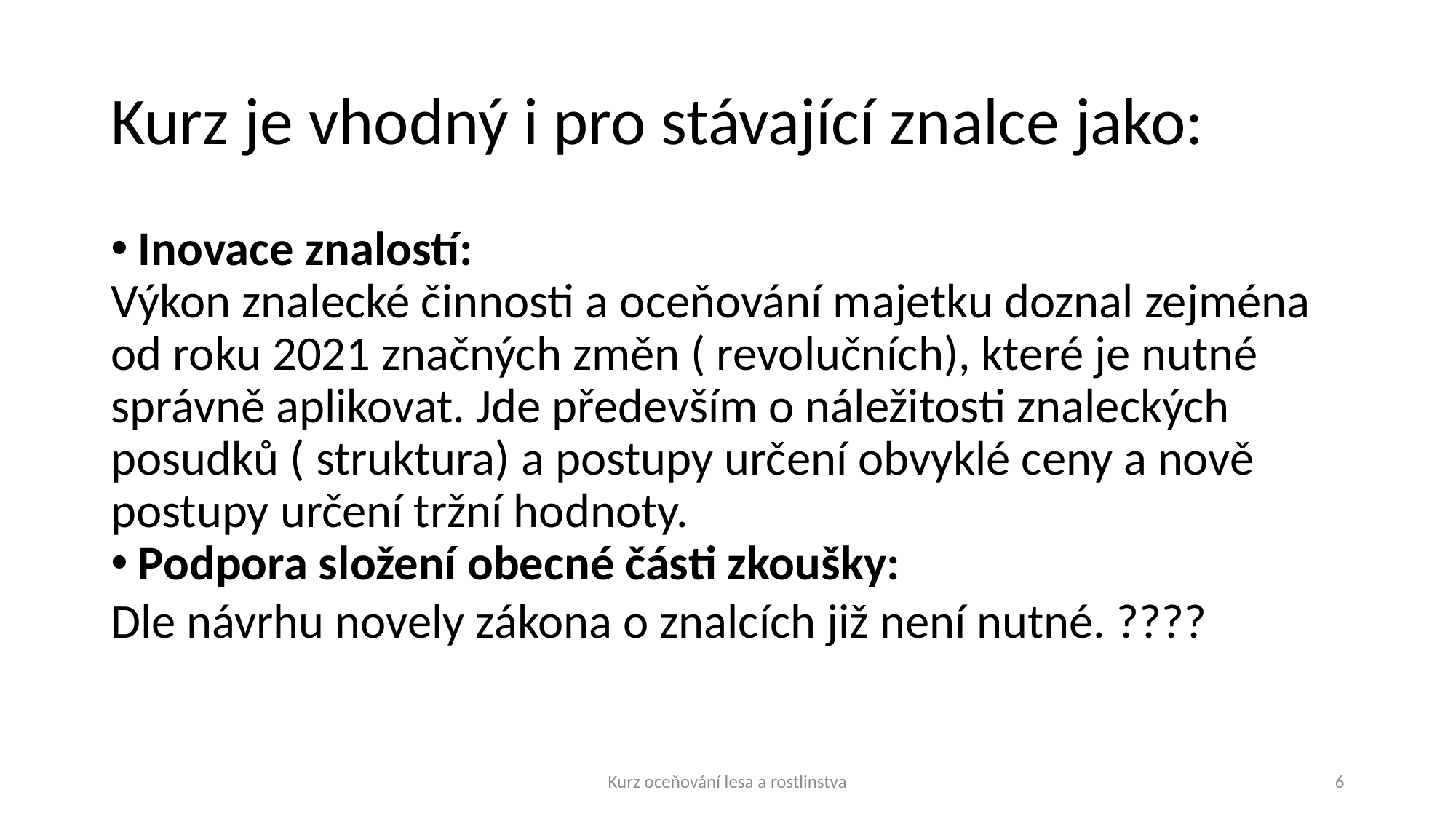

# Kurz je vhodný i pro stávající znalce jako:
Inovace znalostí:
Výkon znalecké činnosti a oceňování majetku doznal zejména od roku 2021 značných změn ( revolučních), které je nutné správně aplikovat. Jde především o náležitosti znaleckých posudků ( struktura) a postupy určení obvyklé ceny a nově postupy určení tržní hodnoty.
Podpora složení obecné části zkoušky:
Dle návrhu novely zákona o znalcích již není nutné. ????

Kurz oceňování lesa a rostlinstva
6